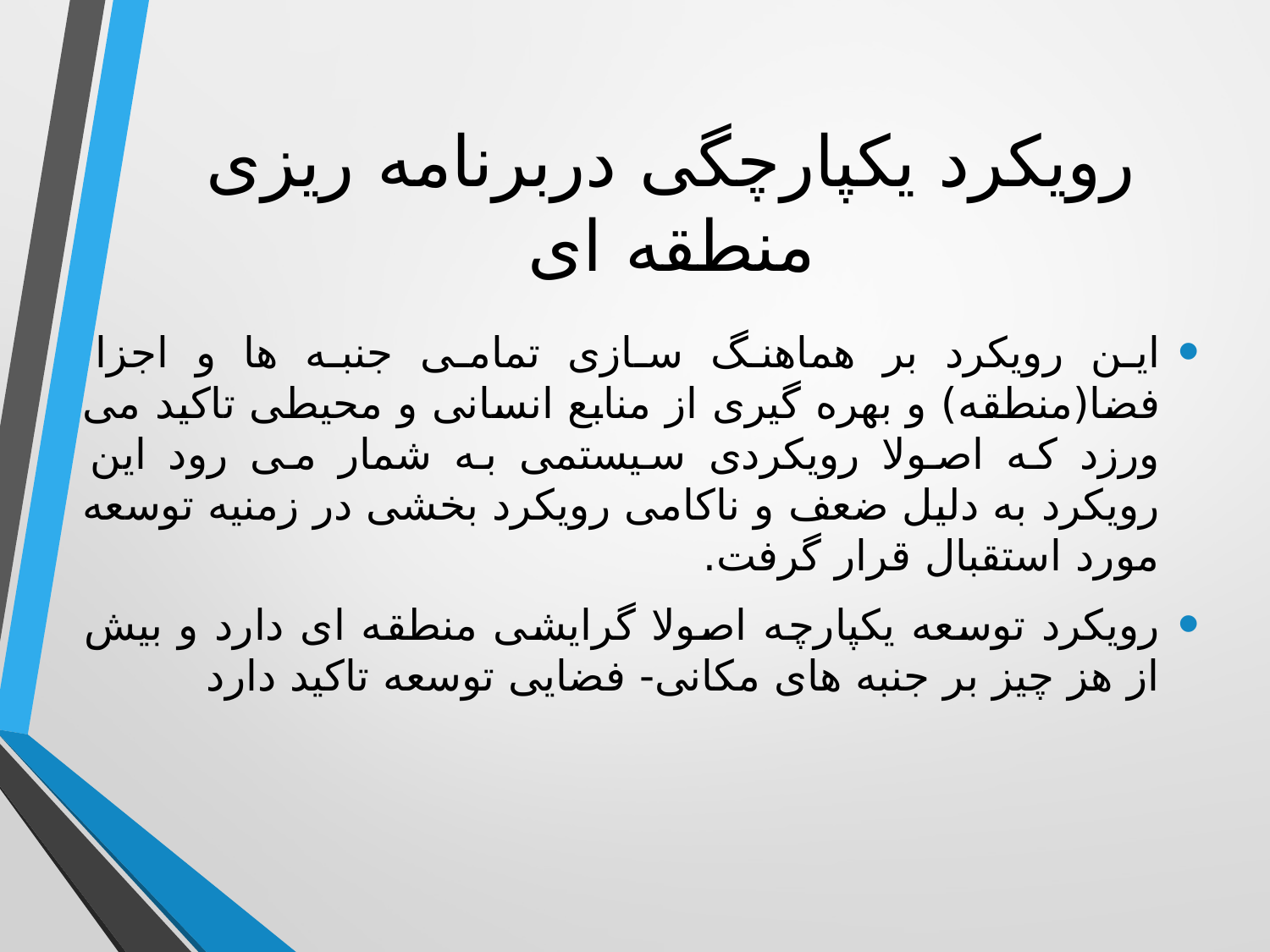

# رویکرد یکپارچگی دربرنامه ریزی منطقه ای
این رویکرد بر هماهنگ سازی تمامی جنبه ها و اجزا فضا(منطقه) و بهره گیری از منابع انسانی و محیطی تاکید می ورزد که اصولا رویکردی سیستمی به شمار می رود این رویکرد به دلیل ضعف و ناکامی رویکرد بخشی در زمنیه توسعه مورد استقبال قرار گرفت.
رویکرد توسعه یکپارچه اصولا گرایشی منطقه ای دارد و بیش از هز چیز بر جنبه های مکانی- فضایی توسعه تاکید دارد